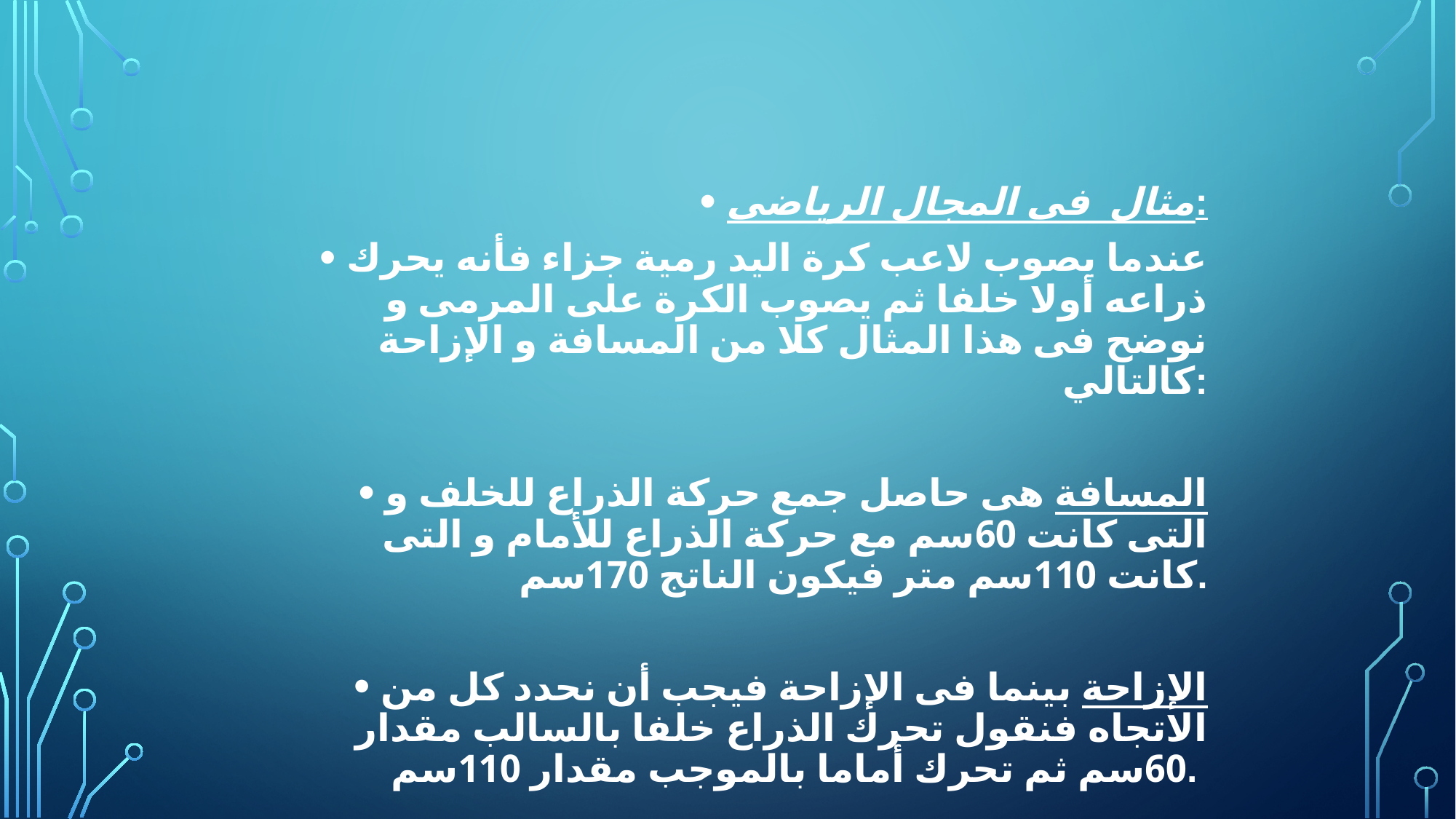

مثال  فى المجال الرياضى:
عندما يصوب لاعب كرة اليد رمية جزاء فأنه يحرك ذراعه أولا خلفا ثم يصوب الكرة على المرمى و نوضح فى هذا المثال كلا من المسافة و الإزاحة كالتالي:

المسافة هى حاصل جمع حركة الذراع للخلف و التى كانت 60سم مع حركة الذراع للأمام و التى كانت 110سم متر فيكون الناتج 170سم.

الإزاحة بينما فى الإزاحة فيجب أن نحدد كل من الاتجاه فنقول تحرك الذراع خلفا بالسالب مقدار 60سم ثم تحرك أماما بالموجب مقدار 110سم.